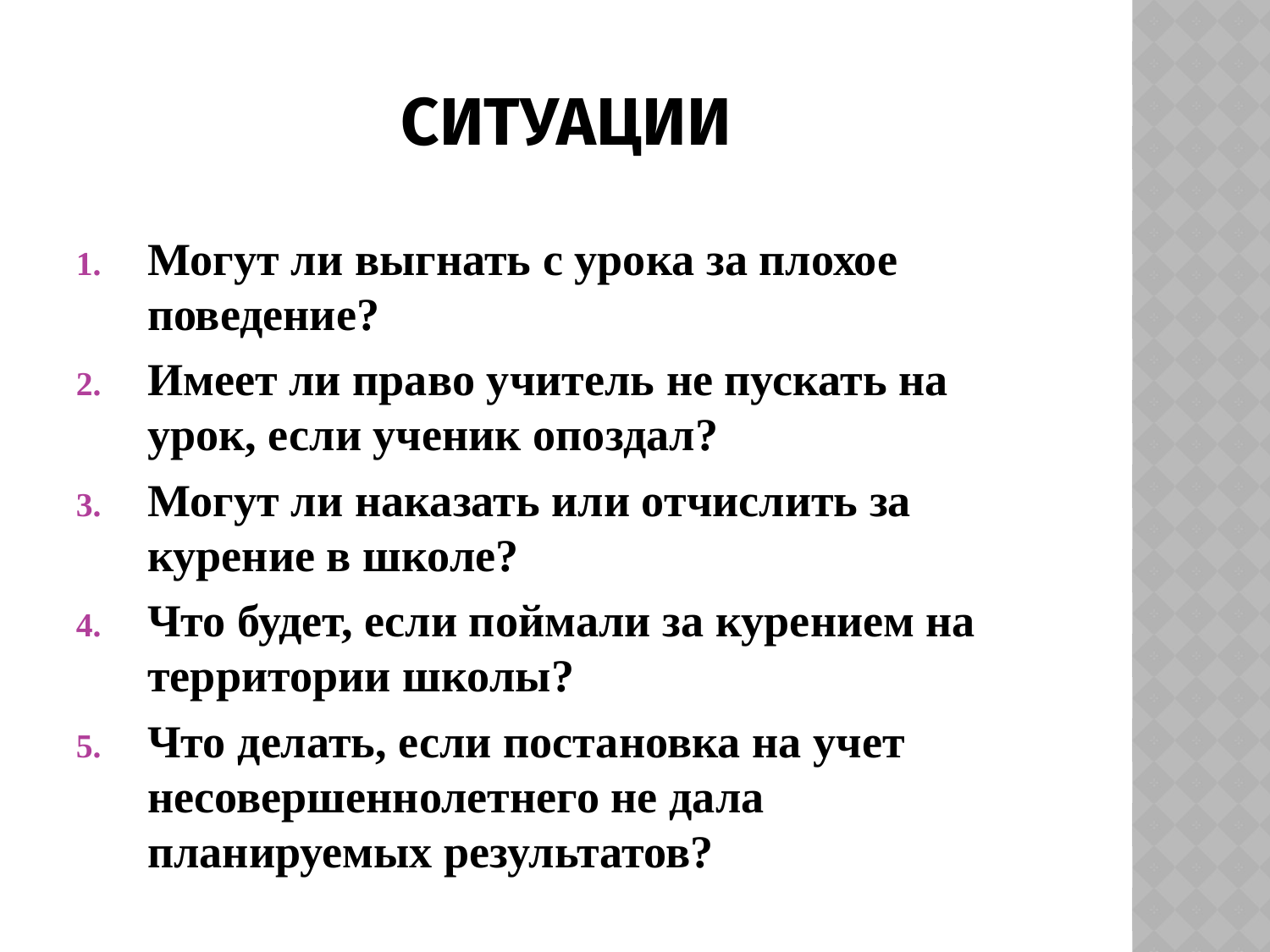

# Ситуации
Могут ли выгнать с урока за плохое поведение?
Имеет ли право учитель не пускать на урок, если ученик опоздал?
Могут ли наказать или отчислить за курение в школе?
Что будет, если поймали за курением на территории школы?
Что делать, если постановка на учет несовершеннолетнего не дала планируемых результатов?